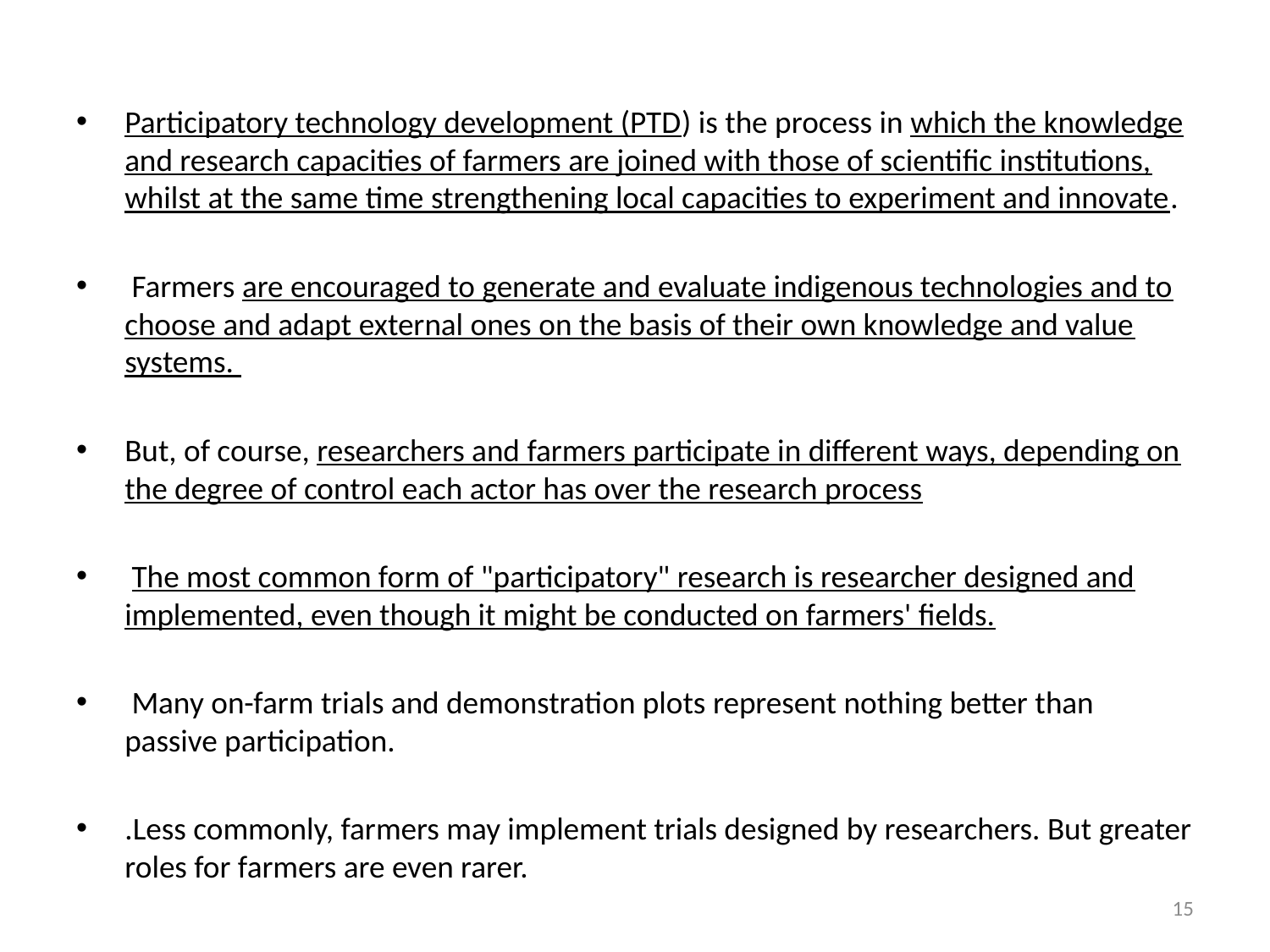

Participatory technology development (PTD) is the process in which the knowledge and research capacities of farmers are joined with those of scientific institutions, whilst at the same time strengthening local capacities to experiment and innovate.

 Farmers are encouraged to generate and evaluate indigenous technologies and to choose and adapt external ones on the basis of their own knowledge and value systems.

But, of course, researchers and farmers participate in different ways, depending on the degree of control each actor has over the research process

 The most common form of "participatory" research is researcher designed and implemented, even though it might be conducted on farmers' fields.

 Many on-farm trials and demonstration plots represent nothing better than passive participation.

.Less commonly, farmers may implement trials designed by researchers. But greater roles for farmers are even rarer.
15